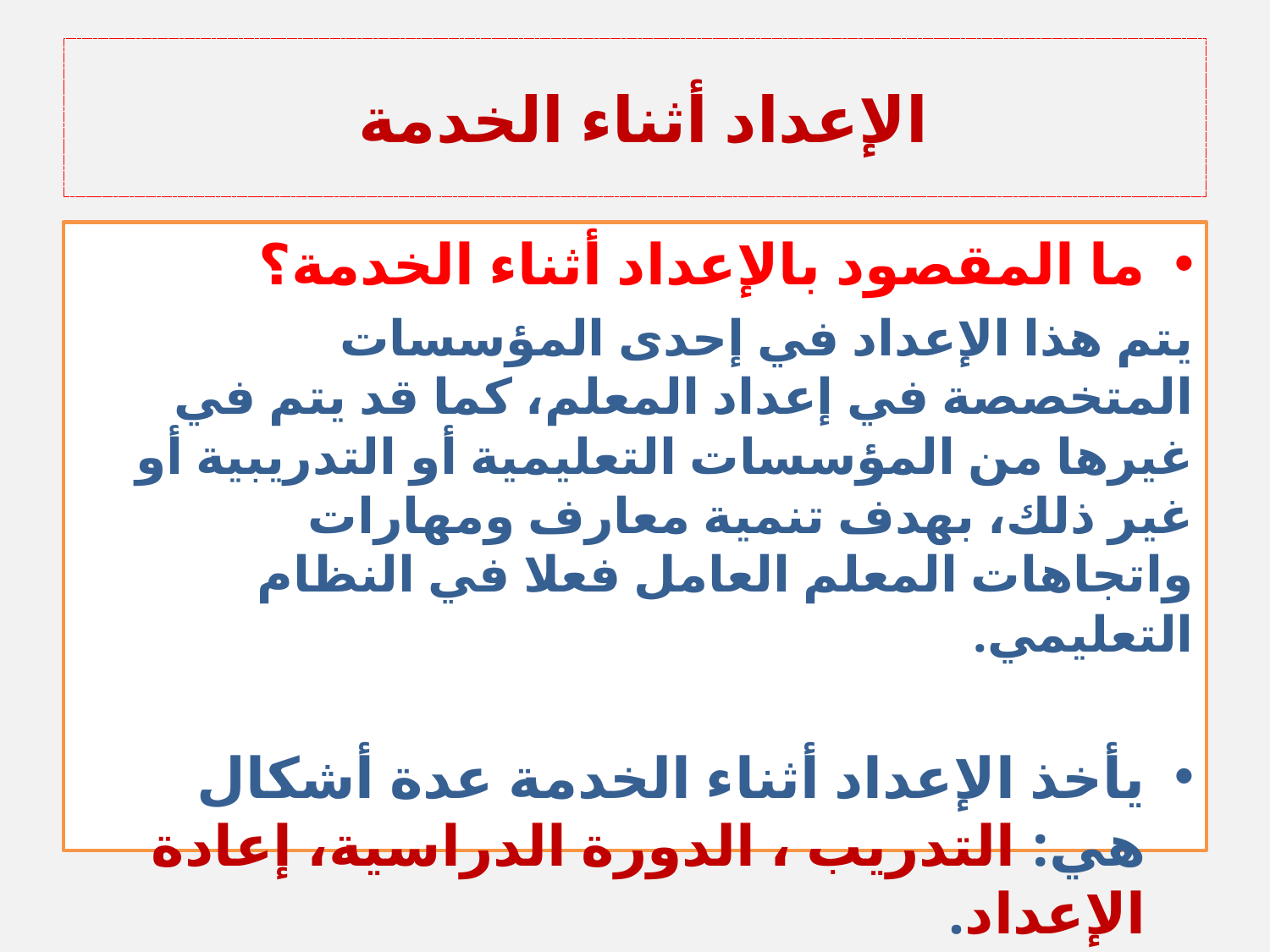

# الإعداد أثناء الخدمة
ما المقصود بالإعداد أثناء الخدمة؟
يتم هذا الإعداد في إحدى المؤسسات المتخصصة في إعداد المعلم، كما قد يتم في غيرها من المؤسسات التعليمية أو التدريبية أو غير ذلك، بهدف تنمية معارف ومهارات واتجاهات المعلم العامل فعلا في النظام التعليمي.

يأخذ الإعداد أثناء الخدمة عدة أشكال هي: التدريب ، الدورة الدراسية، إعادة الإعداد.